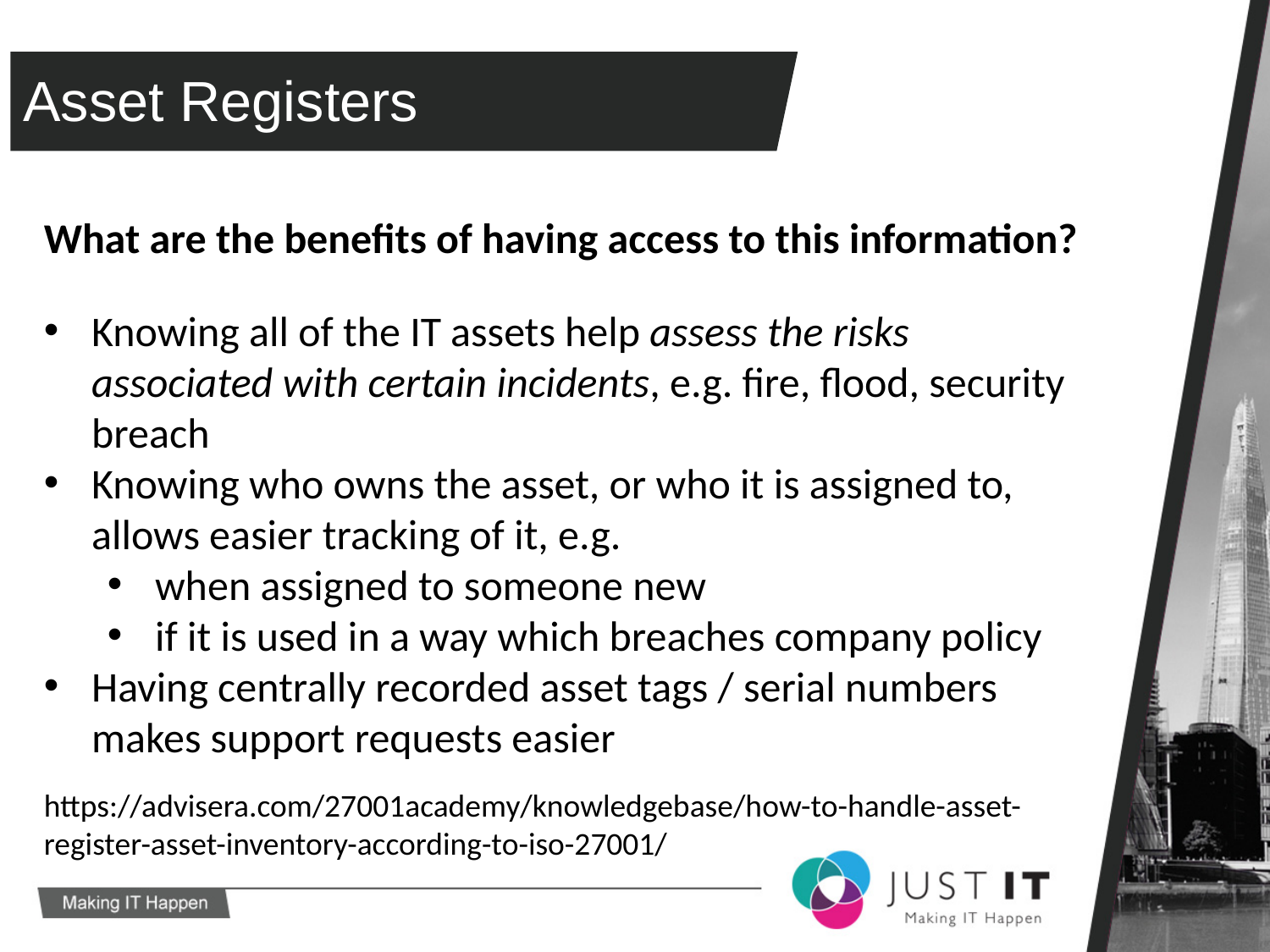

# Asset Registers
What are the benefits of having access to this information?

Knowing all of the IT assets help assess the risks associated with certain incidents, e.g. fire, flood, security breach
Knowing who owns the asset, or who it is assigned to, allows easier tracking of it, e.g.
when assigned to someone new
if it is used in a way which breaches company policy
Having centrally recorded asset tags / serial numbers makes support requests easier

https://advisera.com/27001academy/knowledgebase/how-to-handle-asset-register-asset-inventory-according-to-iso-27001/